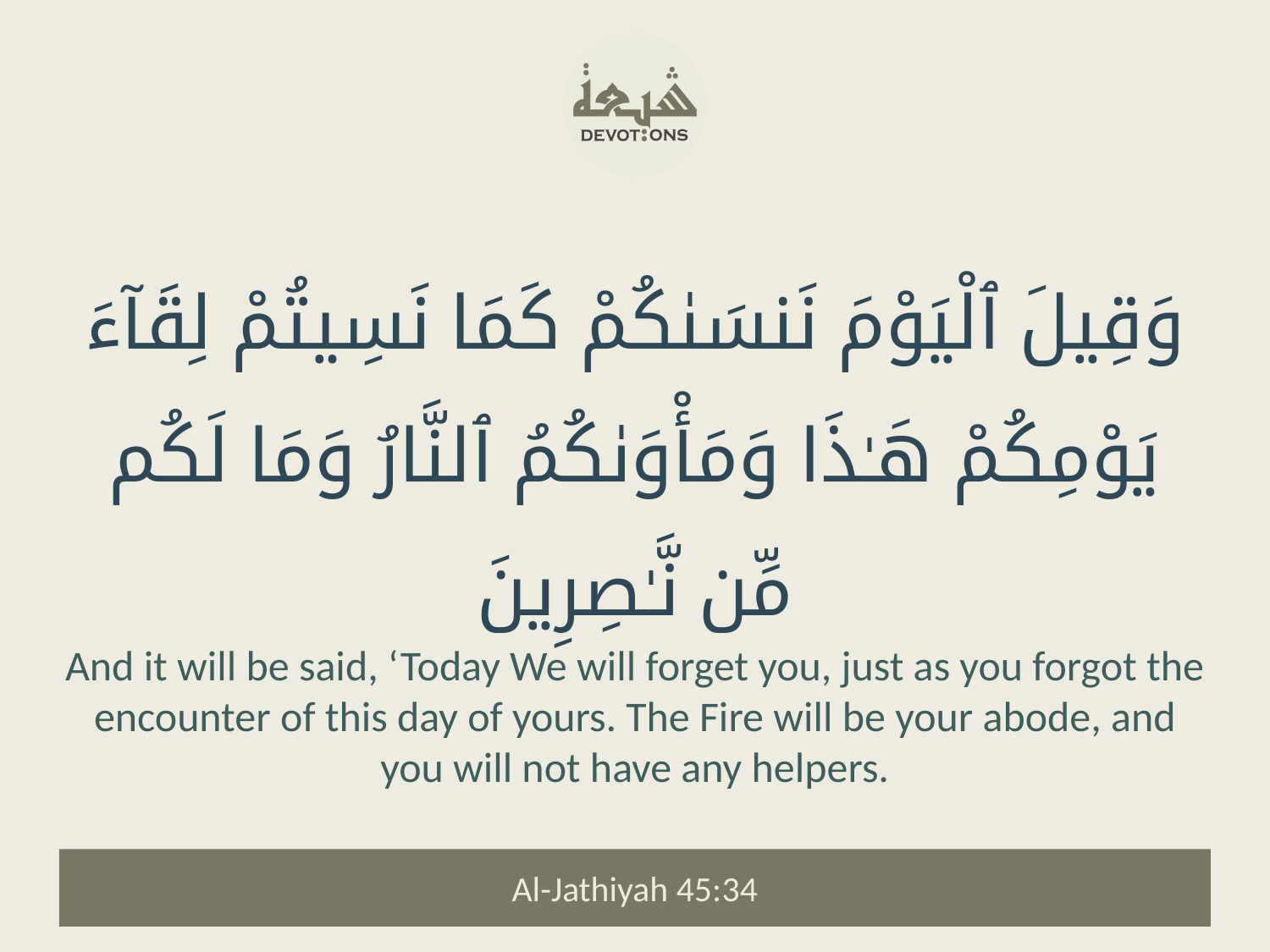

وَقِيلَ ٱلْيَوْمَ نَنسَىٰكُمْ كَمَا نَسِيتُمْ لِقَآءَ يَوْمِكُمْ هَـٰذَا وَمَأْوَىٰكُمُ ٱلنَّارُ وَمَا لَكُم مِّن نَّـٰصِرِينَ
And it will be said, ‘Today We will forget you, just as you forgot the encounter of this day of yours. The Fire will be your abode, and you will not have any helpers.
Al-Jathiyah 45:34